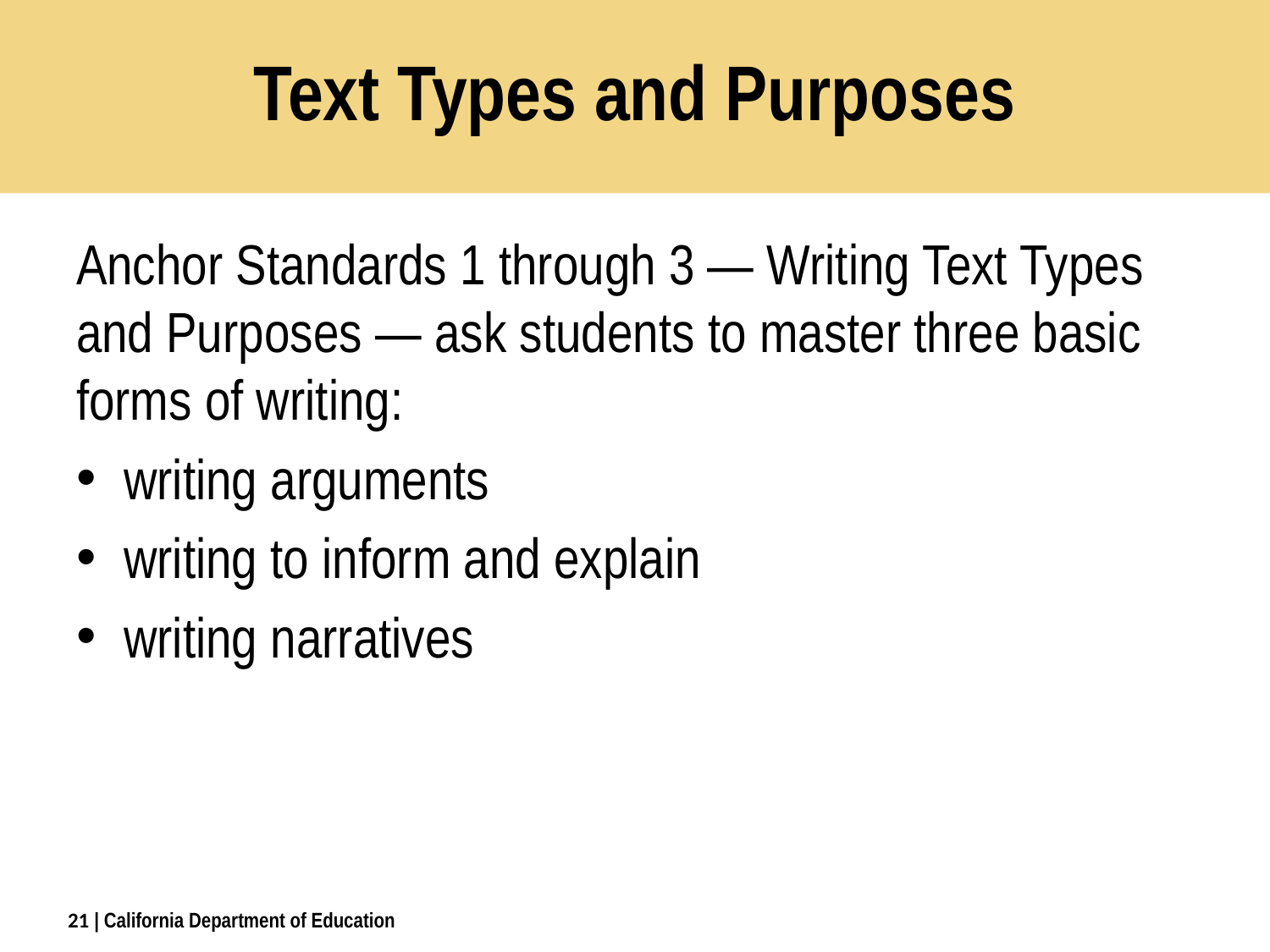

# Text Types and Purposes
Anchor Standards 1 through 3 — Writing Text Types and Purposes — ask students to master three basic forms of writing:
writing arguments
writing to inform and explain
writing narratives
21
| California Department of Education